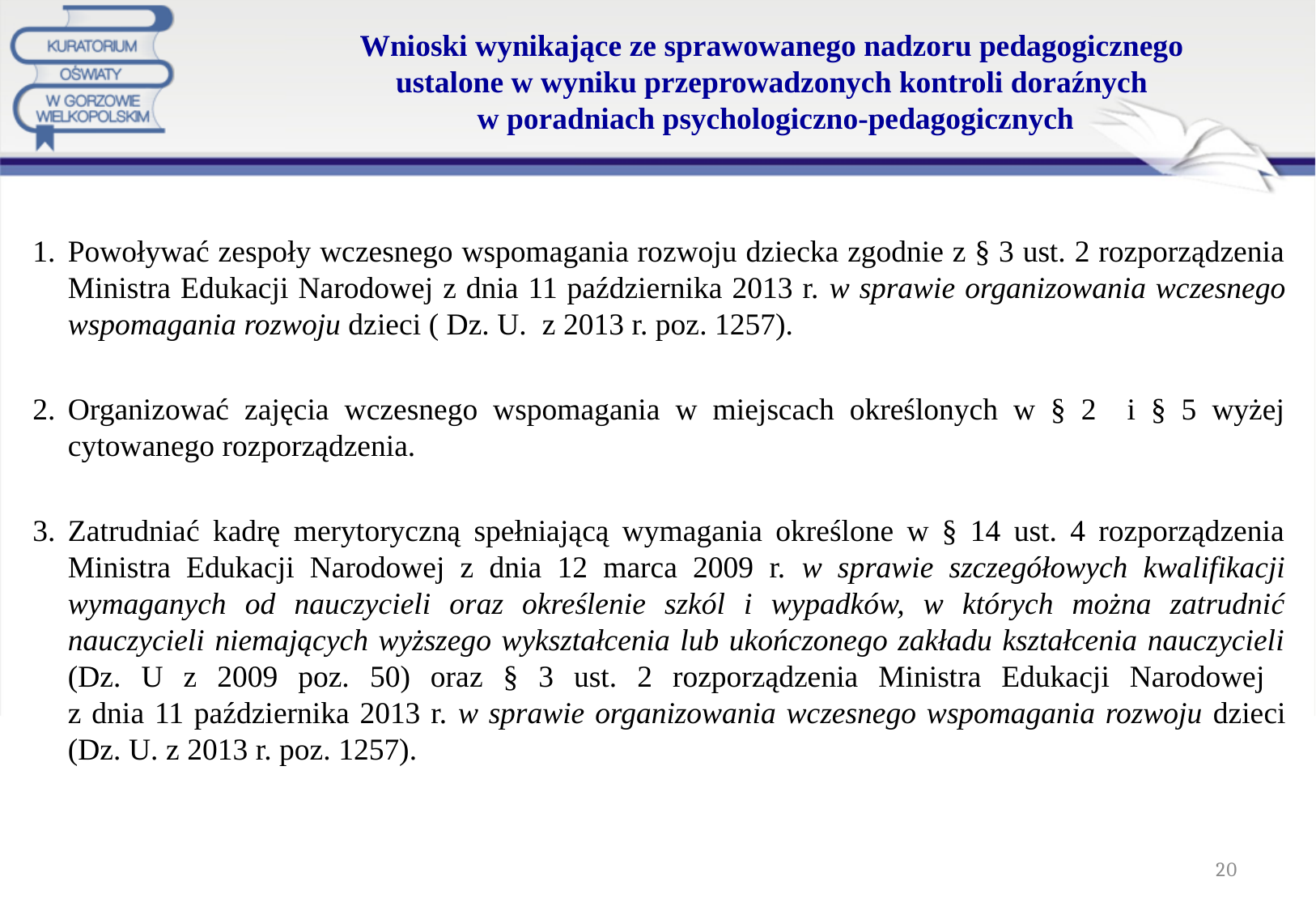

# Wnioski wynikające ze sprawowanego nadzoru pedagogicznego ustalone w wyniku przeprowadzonych kontroli doraźnych w poradniach psychologiczno-pedagogicznych
Powoływać zespoły wczesnego wspomagania rozwoju dziecka zgodnie z § 3 ust. 2 rozporządzenia Ministra Edukacji Narodowej z dnia 11 października 2013 r. w sprawie organizowania wczesnego wspomagania rozwoju dzieci ( Dz. U.  z 2013 r. poz. 1257).

Organizować zajęcia wczesnego wspomagania w miejscach określonych w § 2  i § 5 wyżej cytowanego rozporządzenia.

Zatrudniać kadrę merytoryczną spełniającą wymagania określone w § 14 ust. 4 rozporządzenia Ministra Edukacji Narodowej z dnia 12 marca 2009 r. w sprawie szczegółowych kwalifikacji wymaganych od nauczycieli oraz określenie szkól i wypadków, w których można zatrudnić nauczycieli niemających wyższego wykształcenia lub ukończonego zakładu kształcenia nauczycieli (Dz. U z 2009 poz. 50) oraz § 3 ust. 2 rozporządzenia Ministra Edukacji Narodowej
z dnia 11 października 2013 r. w sprawie organizowania wczesnego wspomagania rozwoju dzieci (Dz. U. z 2013 r. poz. 1257).

20